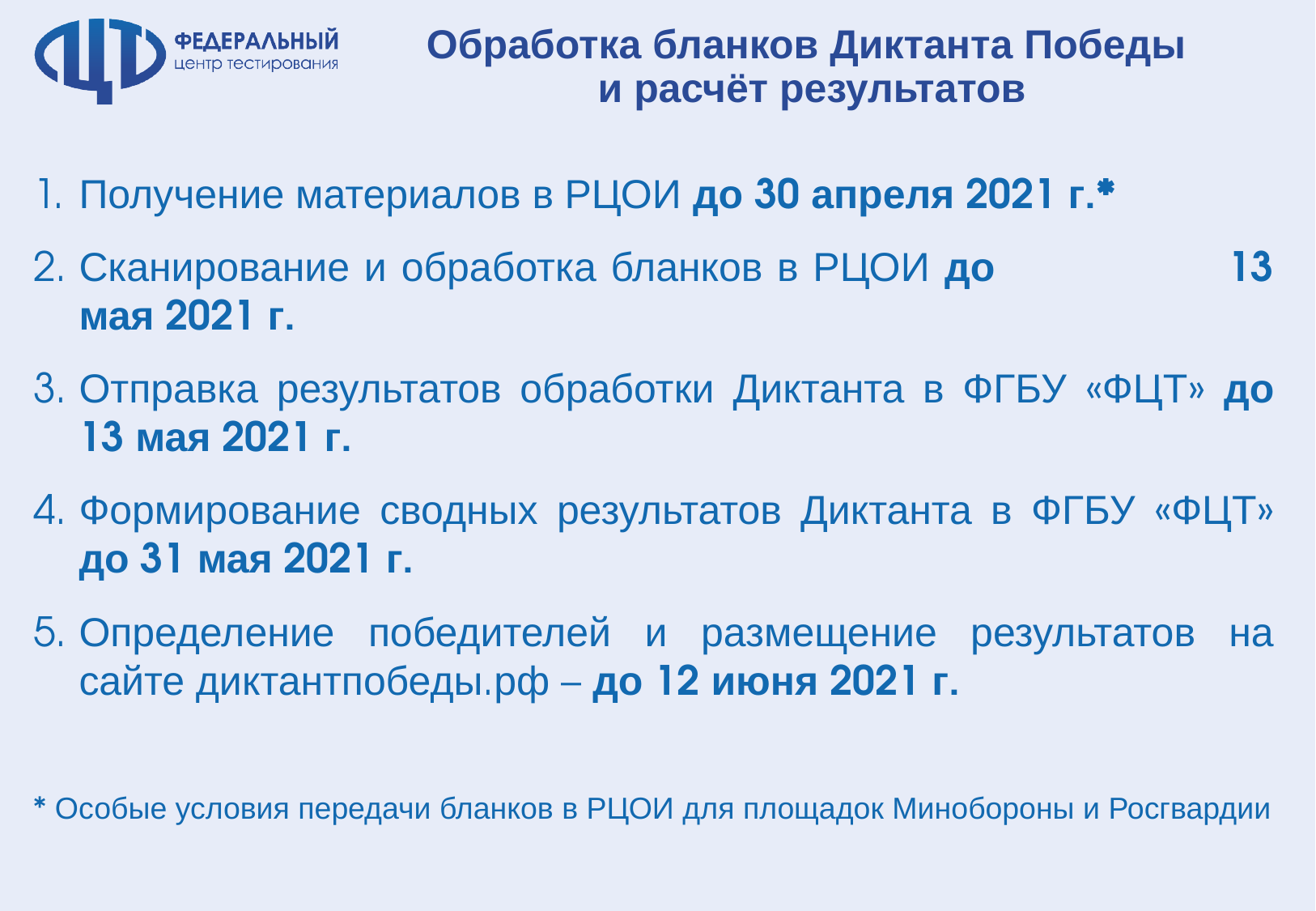

Обработка бланков Диктанта Победы
и расчёт результатов
Получение материалов в РЦОИ до 30 апреля 2021 г.*
Сканирование и обработка бланков в РЦОИ до                13 мая 2021 г.
Отправка результатов обработки Диктанта в ФГБУ «ФЦТ» до 13 мая 2021 г.
Формирование сводных результатов Диктанта в ФГБУ «ФЦТ» до 31 мая 2021 г.
Определение победителей и размещение результатов на сайте диктантпобеды.рф – до 12 июня 2021 г.

* Особые условия передачи бланков в РЦОИ для площадок Минобороны и Росгвардии